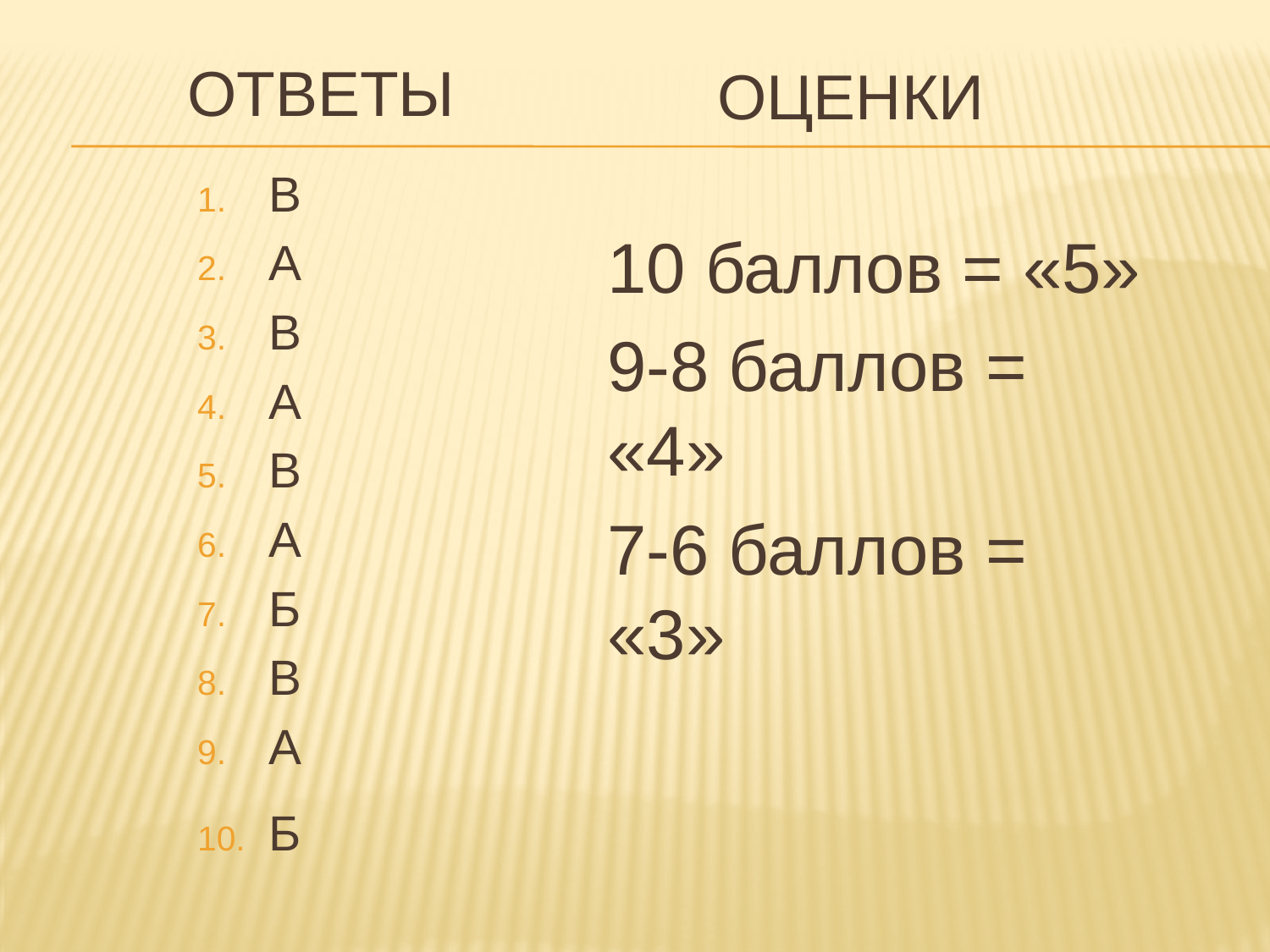

Оценки
# Ответы
В
А
В
А
В
А
Б
В
А
Б
10 баллов = «5»
9-8 баллов = «4»
7-6 баллов = «3»